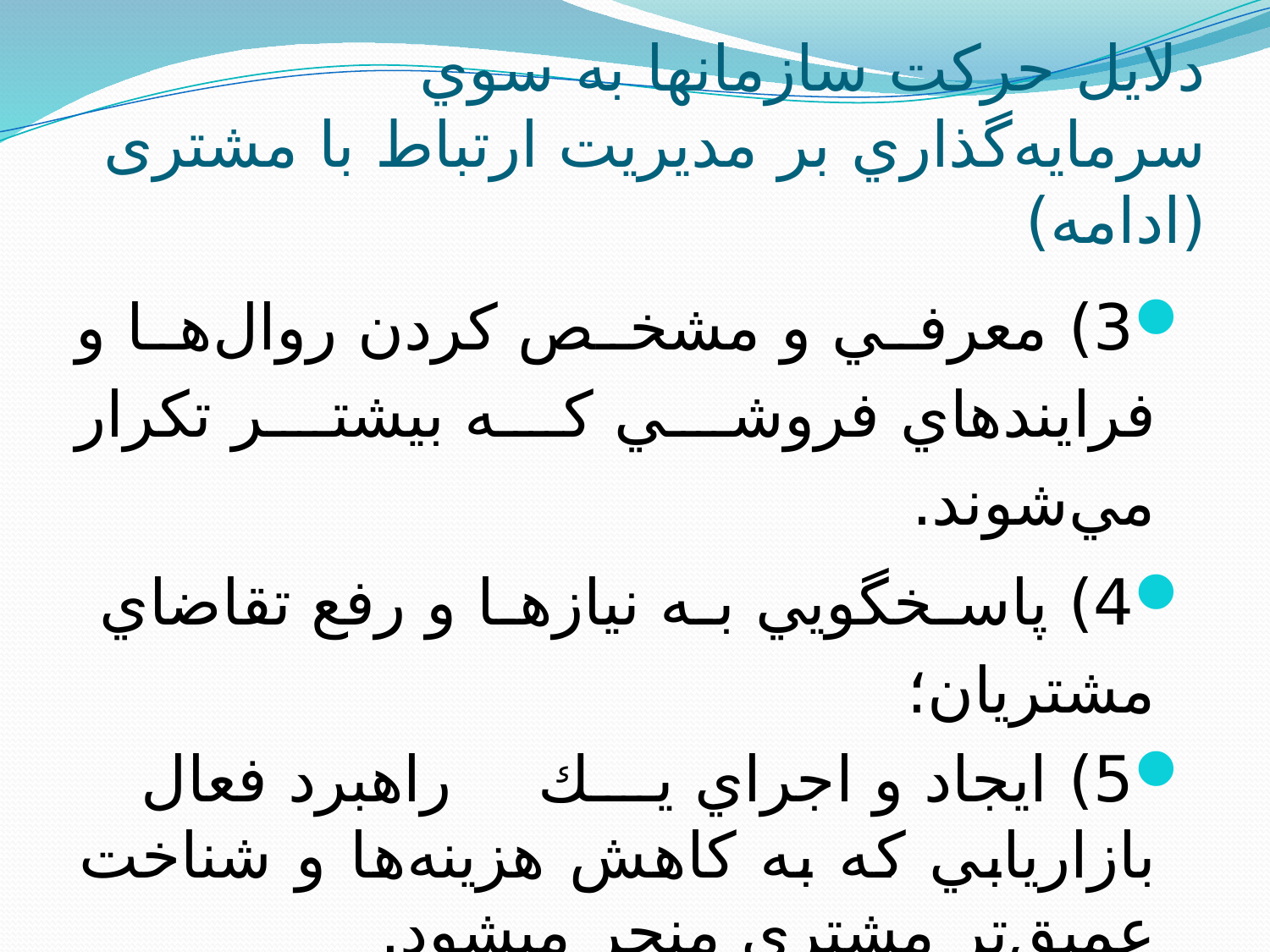

# دلايل حرکت سازمان‏ها به سوي سرمايه‌گذاري بر مديريت ارتباط با مشتری (ادامه)
3) معرفي و مشخص كردن روال‌ها و فرايندهاي فروشي كه بيشتر تكرار مي‌شوند.
4) پاسخگويي به نيازها و رفع تقاضاي مشتريان؛
5) ايجاد و اجراي يك راهبرد فعال بازاريابي که به کاهش هزينه‌ها و شناخت عميق‌تر مشتري منجر مي‏شود.